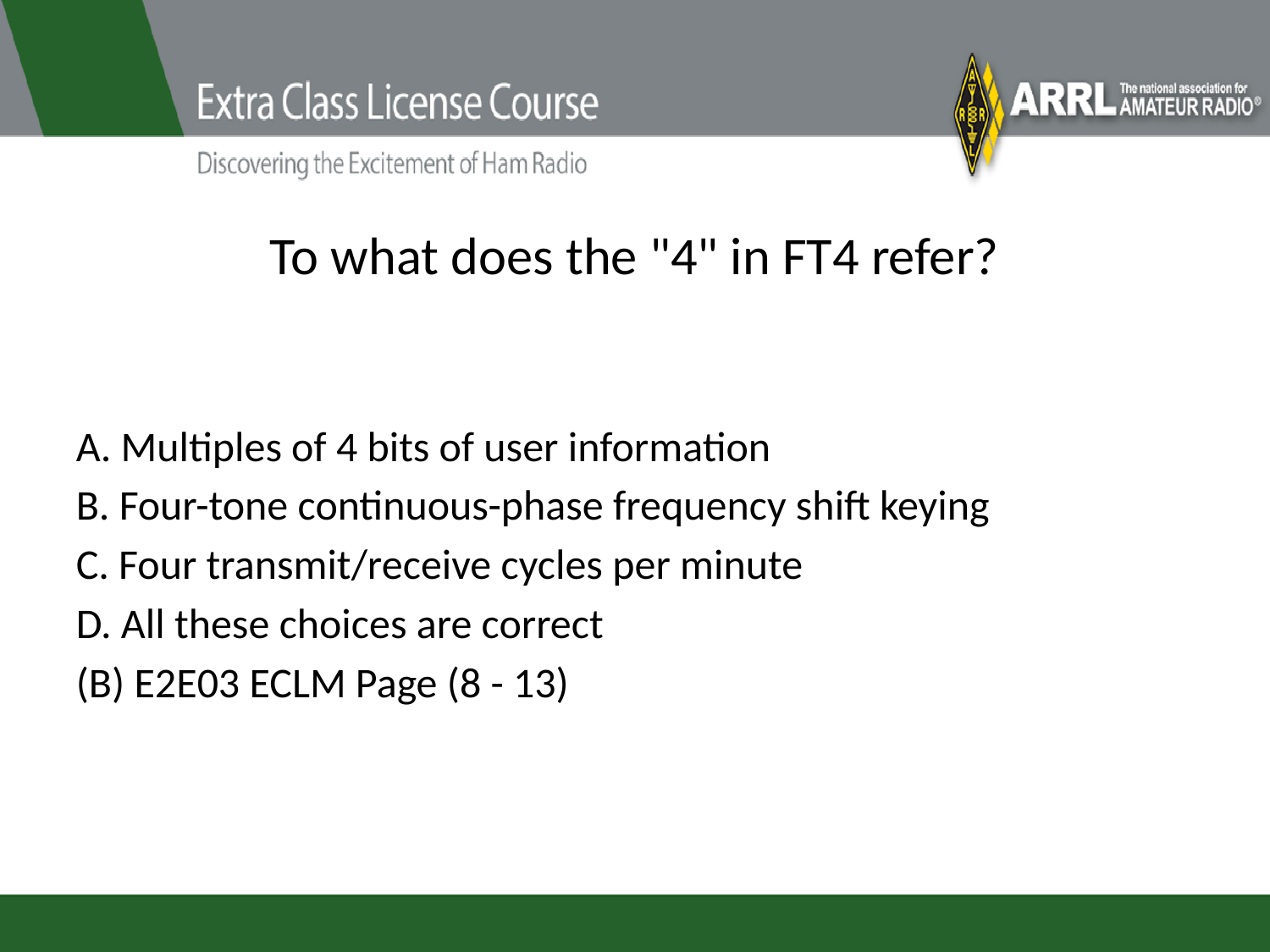

# To what does the "4" in FT4 refer?
A. Multiples of 4 bits of user information
B. Four-tone continuous-phase frequency shift keying
C. Four transmit/receive cycles per minute
D. All these choices are correct
(B) E2E03 ECLM Page (8 - 13)